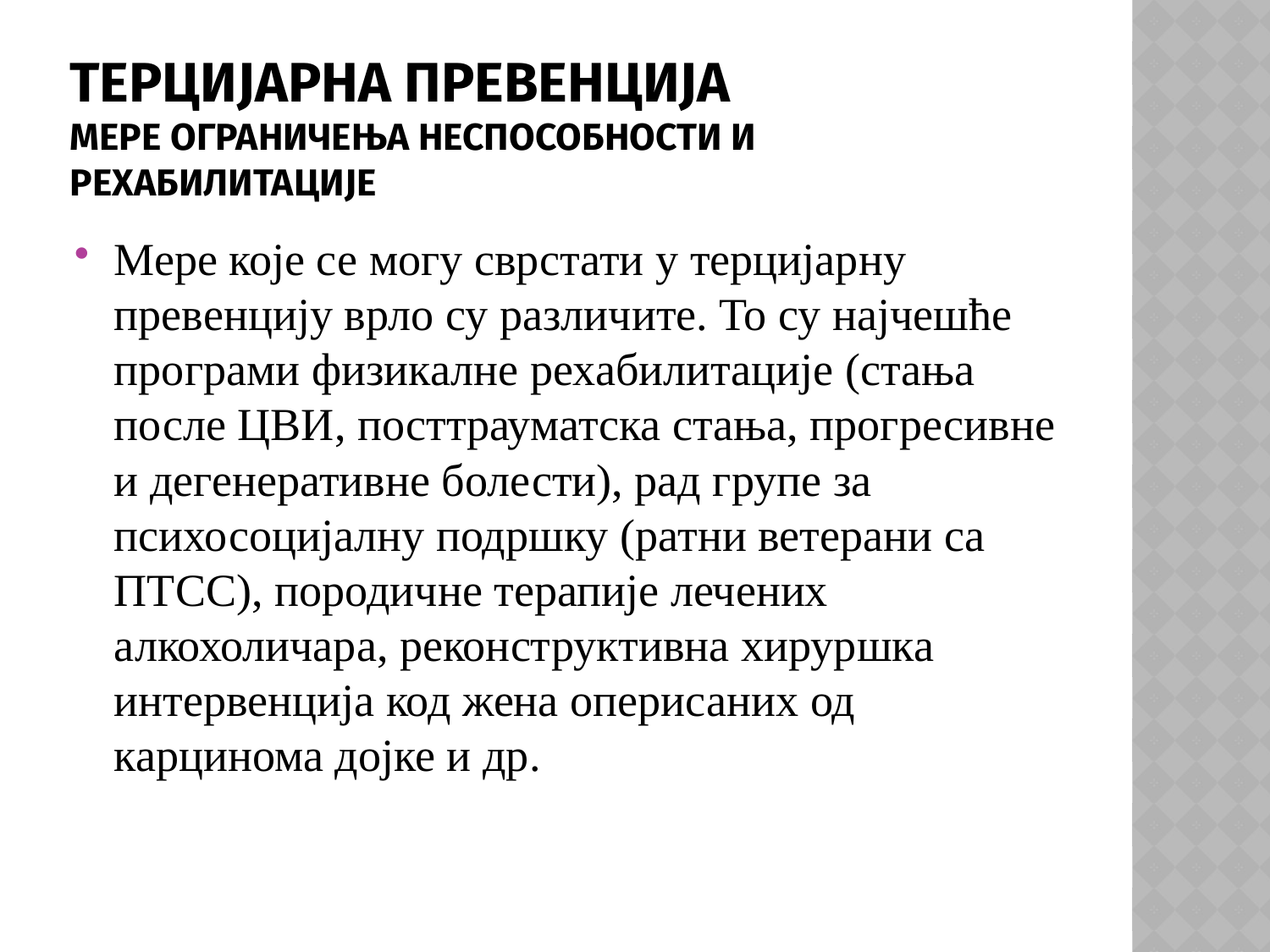

# Терцијарна превенција мере ограничења неспособности и рехабилитације
Мере које се могу сврстати у терцијарну превенцију врло су различите. То су најчешће програми физикалне рехабилитације (стања после ЦВИ, посттрауматска стања, прогресивне и дегенеративне болести), рад групе за психосоцијалну подршку (ратни ветерани са ПТСС), породичне терапије лечених алкохоличара, реконструктивна хируршка интервенција код жена оперисаних од карцинома дојке и др.